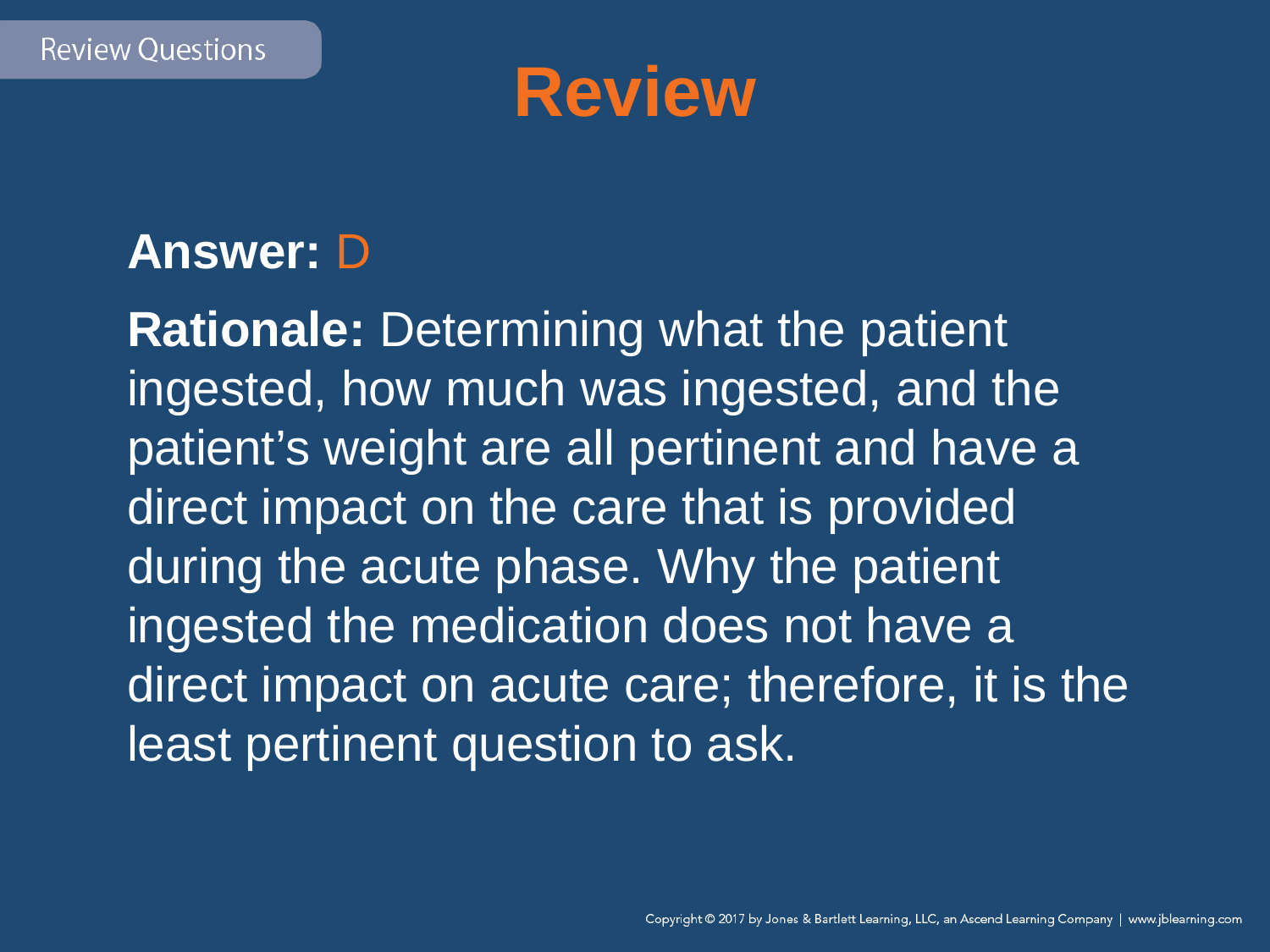

# Review
Answer: D
Rationale: Determining what the patient ingested, how much was ingested, and the patient’s weight are all pertinent and have a direct impact on the care that is provided during the acute phase. Why the patient ingested the medication does not have a direct impact on acute care; therefore, it is the least pertinent question to ask.